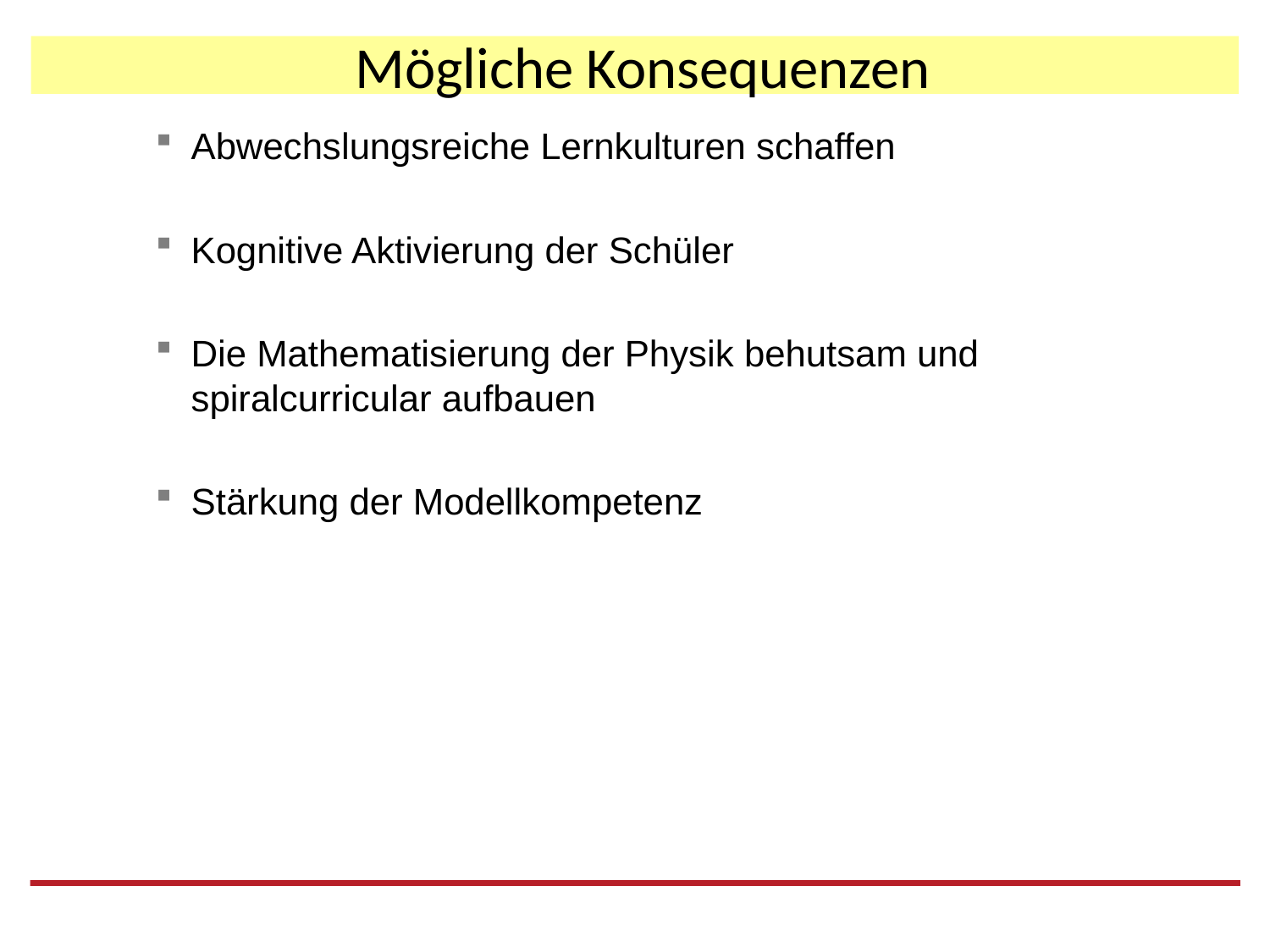

# Mögliche Konsequenzen
Abwechslungsreiche Lernkulturen schaffen

Kognitive Aktivierung der Schüler

Die Mathematisierung der Physik behutsam und spiralcurricular aufbauen

Stärkung der Modellkompetenz